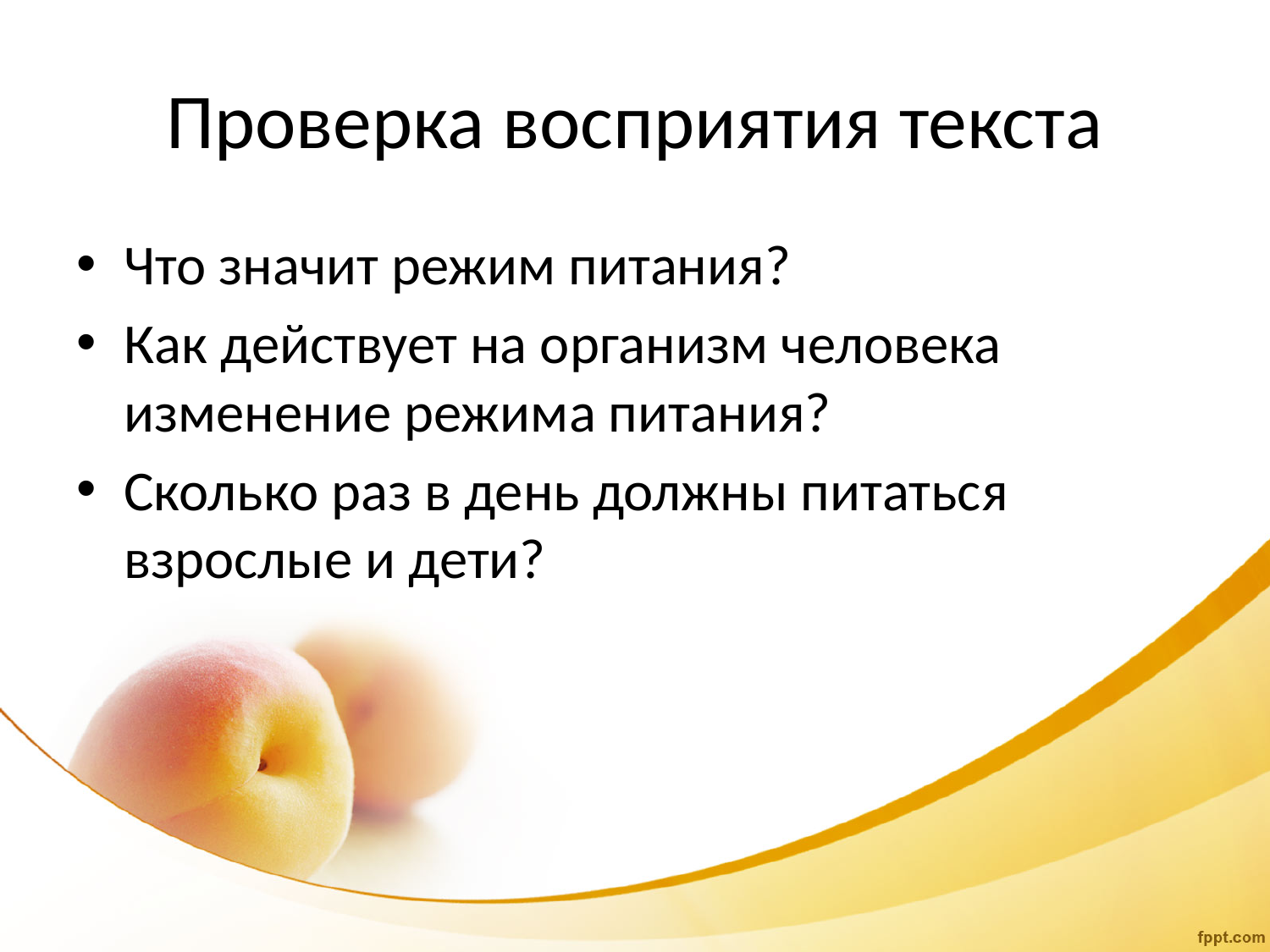

# Проверка восприятия текста
Что значит режим питания?
Как действует на организм человека изменение режима питания?
Сколько раз в день должны питаться взрослые и дети?